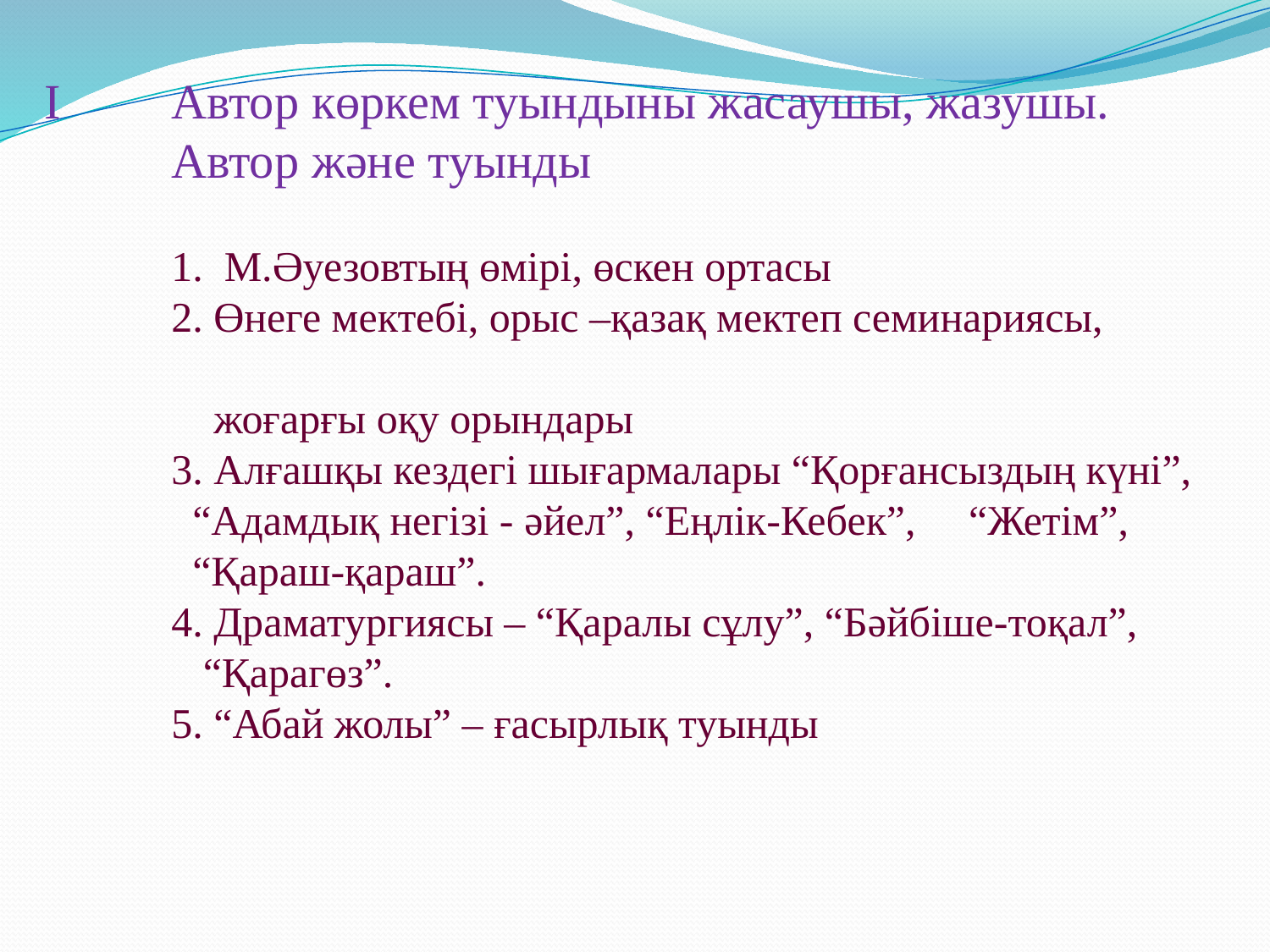

І  	Автор көркем туындыны жасаушы, жазушы.
	Автор және туынды

	1.  М.Әуезовтың өмірі, өскен ортасы
	2. Өнеге мектебі, орыс –қазақ мектеп семинариясы,
                жоғарғы оқу орындары
	3. Алғашқы кездегі шығармалары “Қорғансыздың күні”,
              “Адамдық негізі - әйел”, “Еңлік-Кебек”,     “Жетім”,
              “Қараш-қараш”.
	4. Драматургиясы – “Қаралы сұлу”, “Бәйбіше-тоқал”,
               “Қарагөз”.
	5. “Абай жолы” – ғасырлық туынды